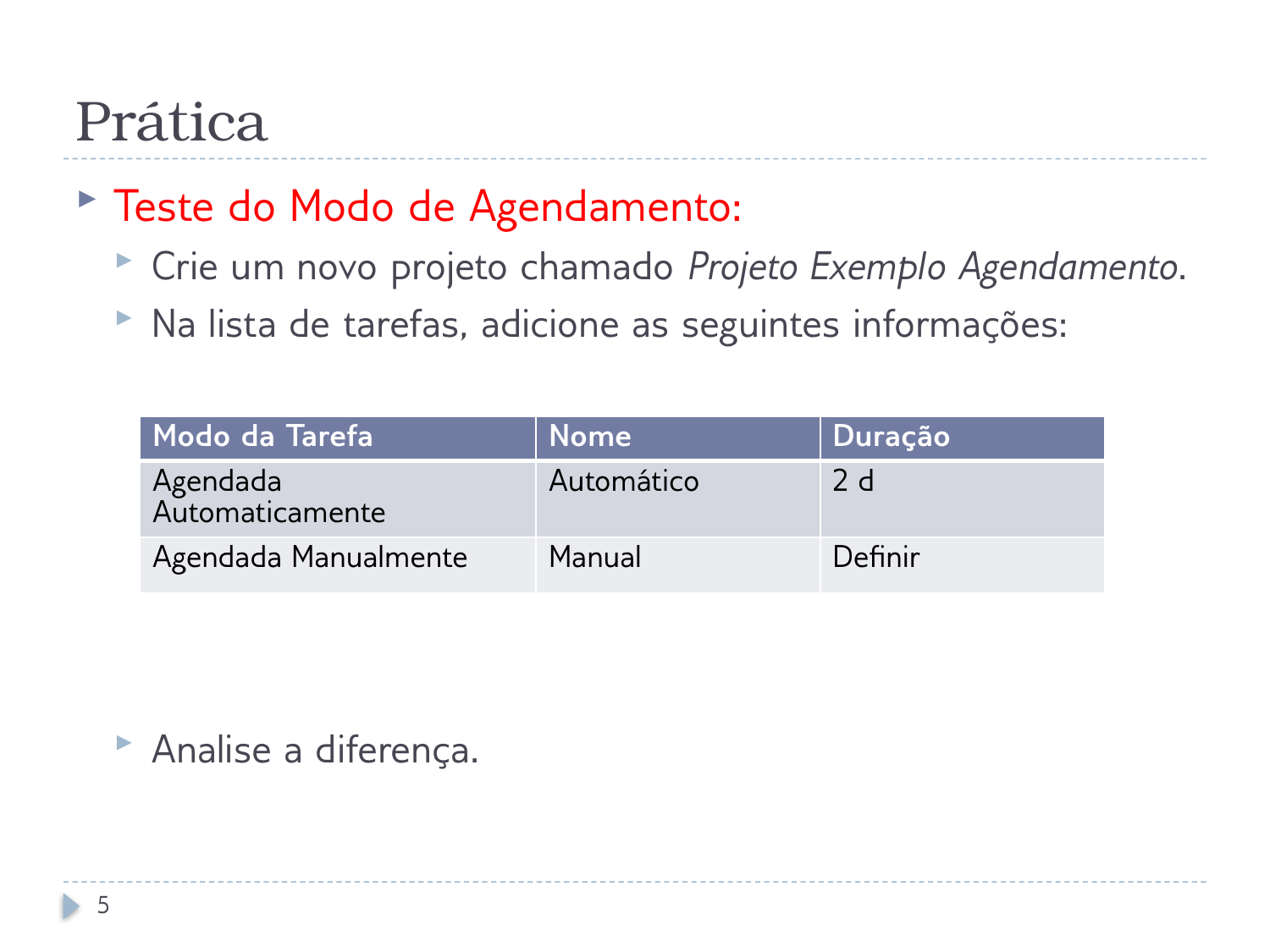

# Prática
Teste do Modo de Agendamento:
Crie um novo projeto chamado Projeto Exemplo Agendamento.
Na lista de tarefas, adicione as seguintes informações:

Analise a diferença.
| Modo da Tarefa | Nome | Duração |
| --- | --- | --- |
| Agendada Automaticamente | Automático | 2 d |
| Agendada Manualmente | Manual | Definir |
5